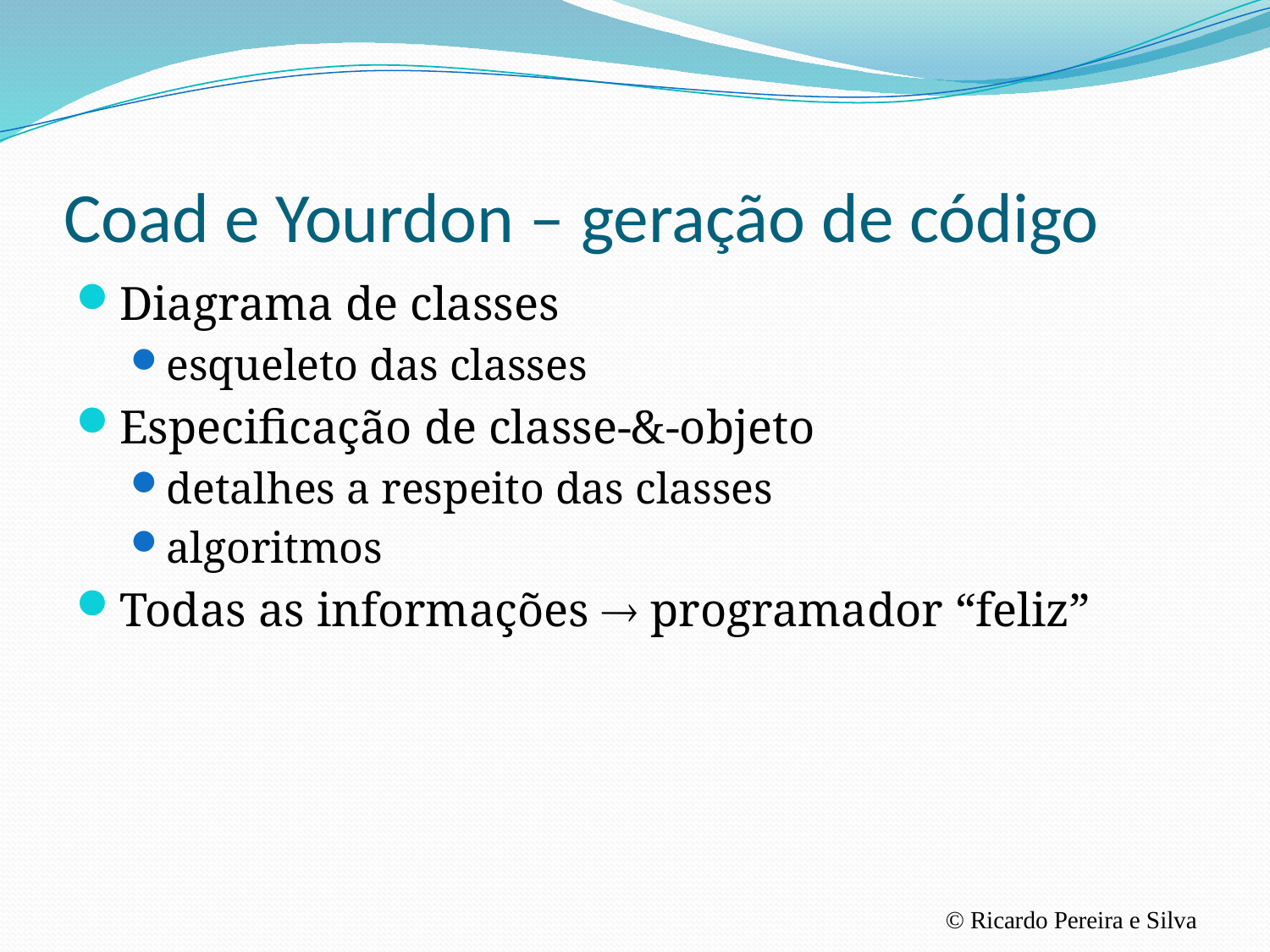

# Coad e Yourdon – geração de código
Diagrama de classes
esqueleto das classes
Especificação de classe-&-objeto
detalhes a respeito das classes
algoritmos
Todas as informações → programador “feliz”

© Ricardo Pereira e Silva